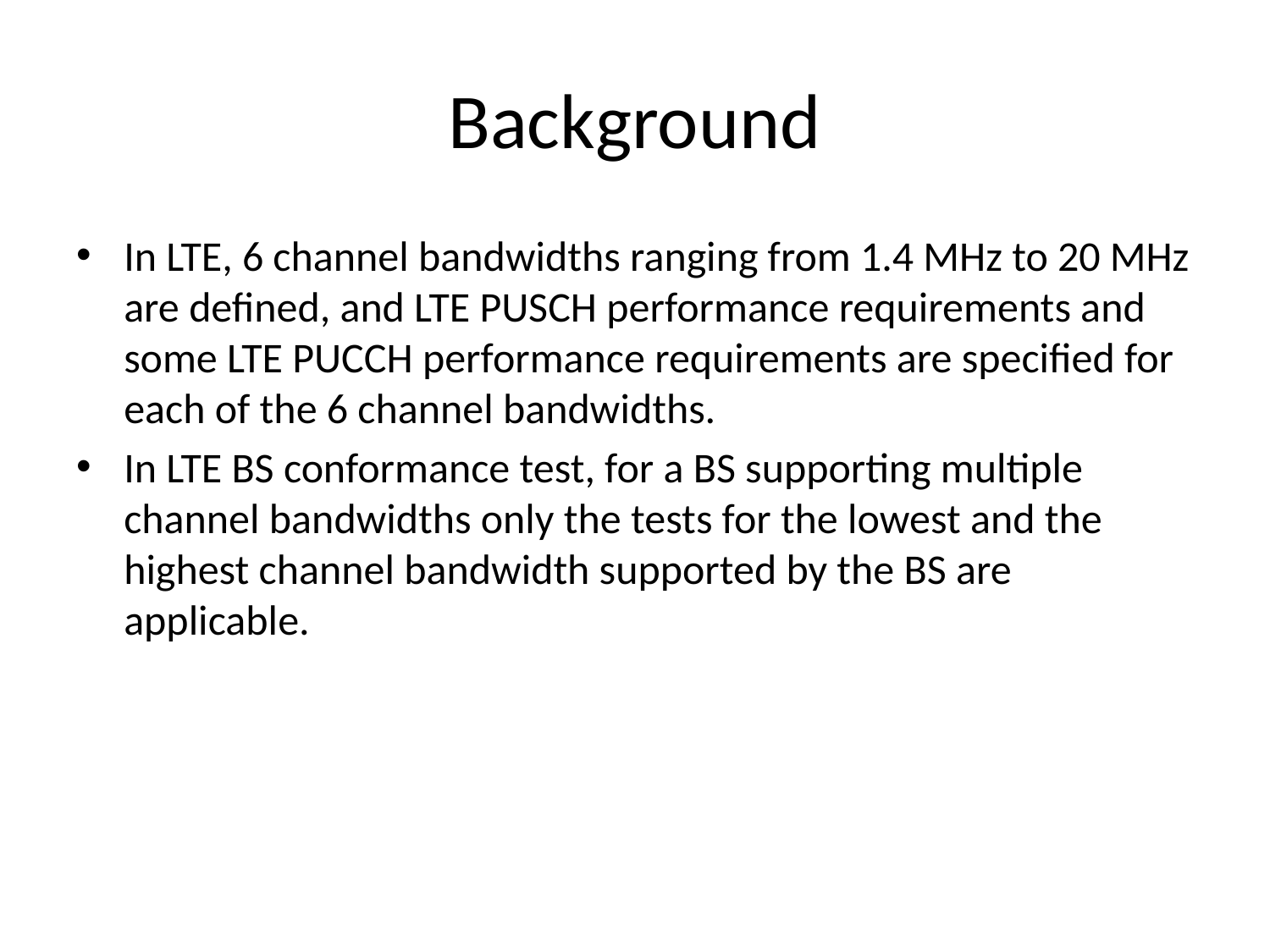

# Background
In LTE, 6 channel bandwidths ranging from 1.4 MHz to 20 MHz are defined, and LTE PUSCH performance requirements and some LTE PUCCH performance requirements are specified for each of the 6 channel bandwidths.
In LTE BS conformance test, for a BS supporting multiple channel bandwidths only the tests for the lowest and the highest channel bandwidth supported by the BS are applicable.